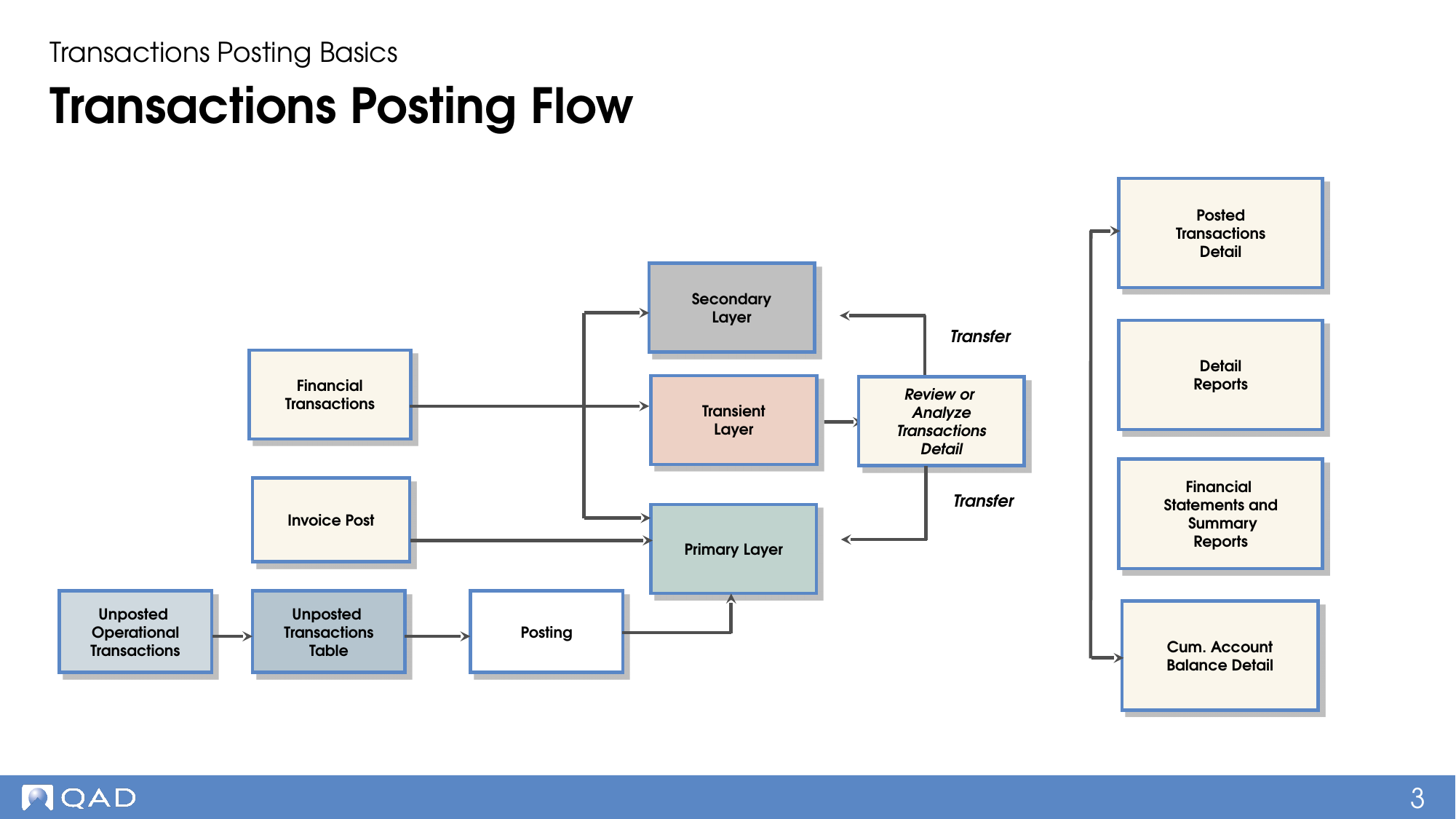

Transactions Posting Basics
# Transactions Posting Flow
Posted
Transactions
Detail
Secondary
Layer
Transfer
Detail
Reports
Financial
Transactions
Transient
Layer
Review or
Analyze
Transactions
Detail
Financial
Statements and
 Summary
Reports
Invoice Post
Transfer
Primary Layer
Unposted
Operational
Transactions
Unposted
Transactions
Table
Posting
Cum. Account
Balance Detail
3